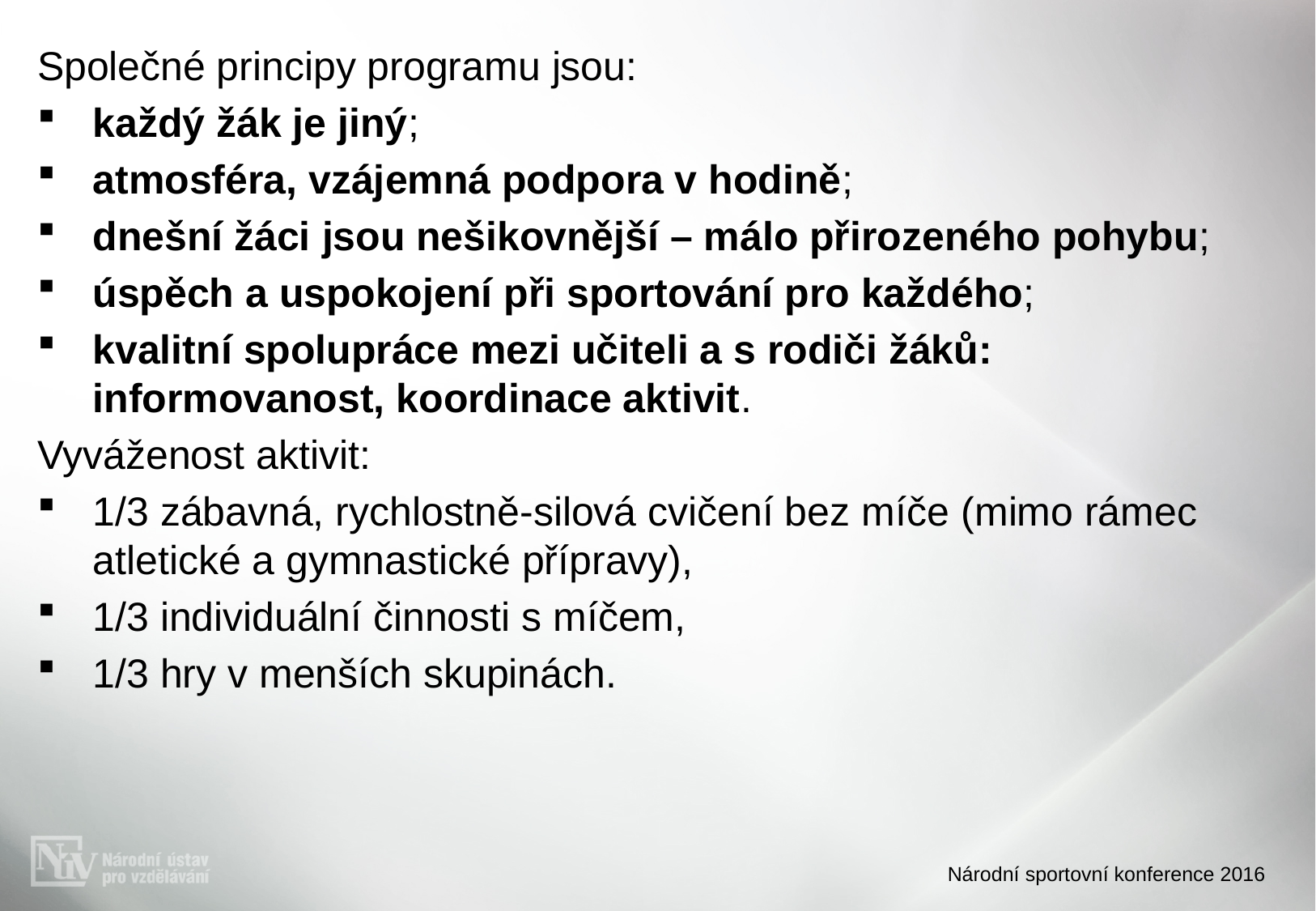

Společné principy programu jsou:
každý žák je jiný;
atmosféra, vzájemná podpora v hodině;
dnešní žáci jsou nešikovnější – málo přirozeného pohybu;
úspěch a uspokojení při sportování pro každého;
kvalitní spolupráce mezi učiteli a s rodiči žáků: informovanost, koordinace aktivit.
Vyváženost aktivit:
1/3 zábavná, rychlostně-silová cvičení bez míče (mimo rámec atletické a gymnastické přípravy),
1/3 individuální činnosti s míčem,
1/3 hry v menších skupinách.
# Národní sportovní konference 2016